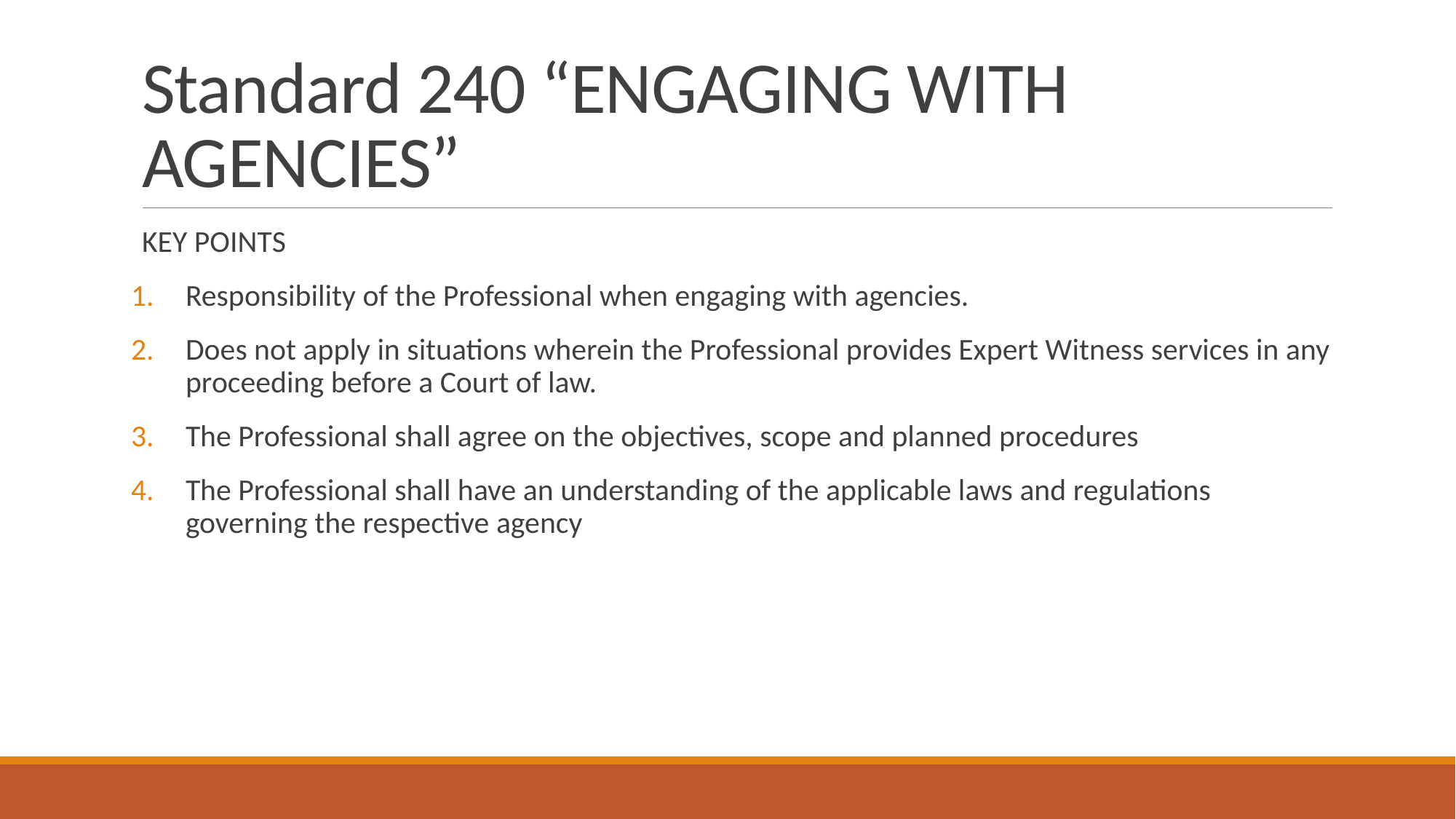

# Standard 240 “ENGAGING WITH AGENCIES”
KEY POINTS
Responsibility of the Professional when engaging with agencies.
Does not apply in situations wherein the Professional provides Expert Witness services in any proceeding before a Court of law.
The Professional shall agree on the objectives, scope and planned procedures
The Professional shall have an understanding of the applicable laws and regulations governing the respective agency